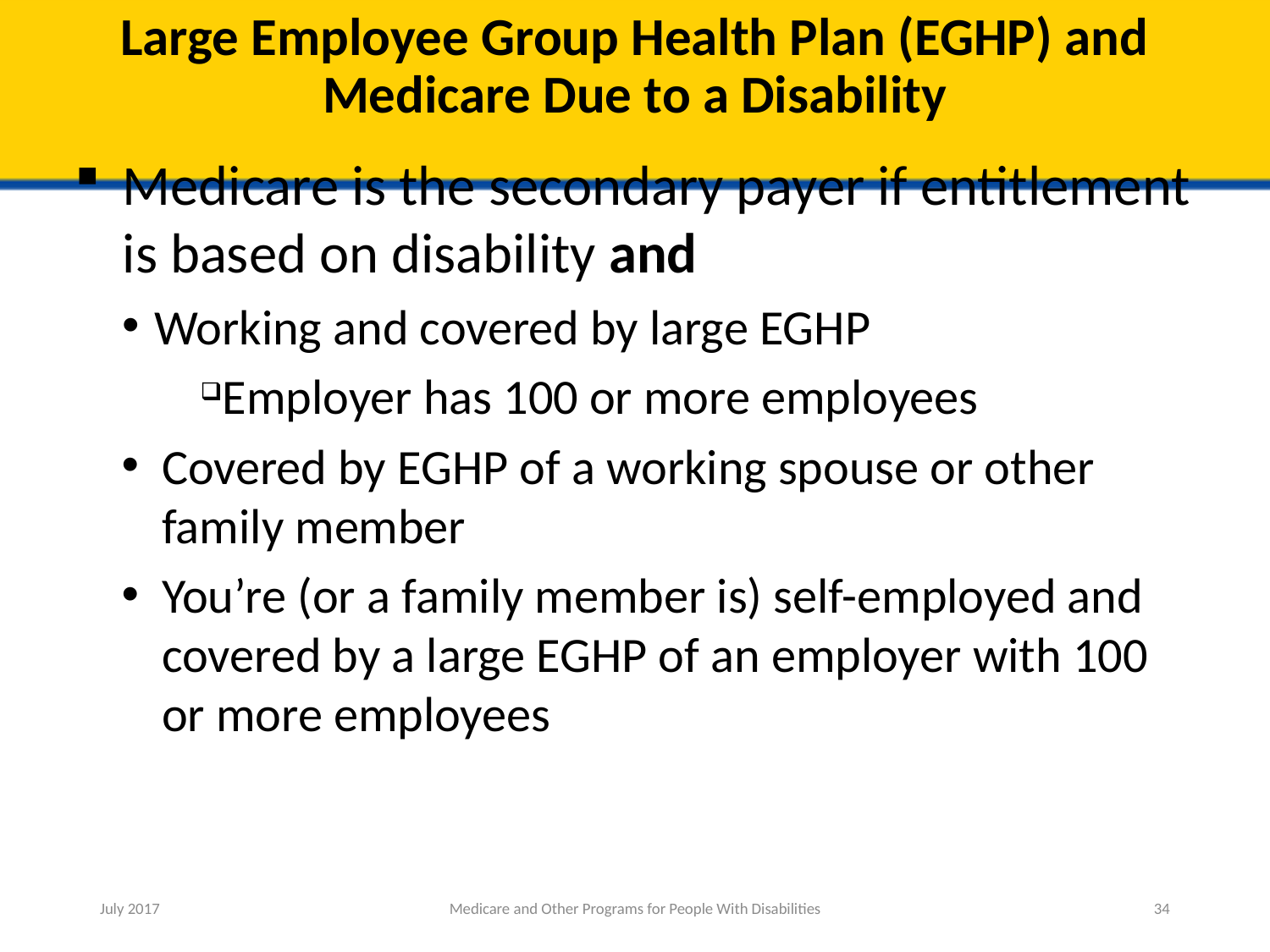

# Large Employee Group Health Plan (EGHP) and Medicare Due to a Disability
Medicare is the secondary payer if entitlement is based on disability and
Working and covered by large EGHP
Employer has 100 or more employees
Covered by EGHP of a working spouse or other family member
You’re (or a family member is) self-employed and covered by a large EGHP of an employer with 100 or more employees
July 2017
Medicare and Other Programs for People With Disabilities
34